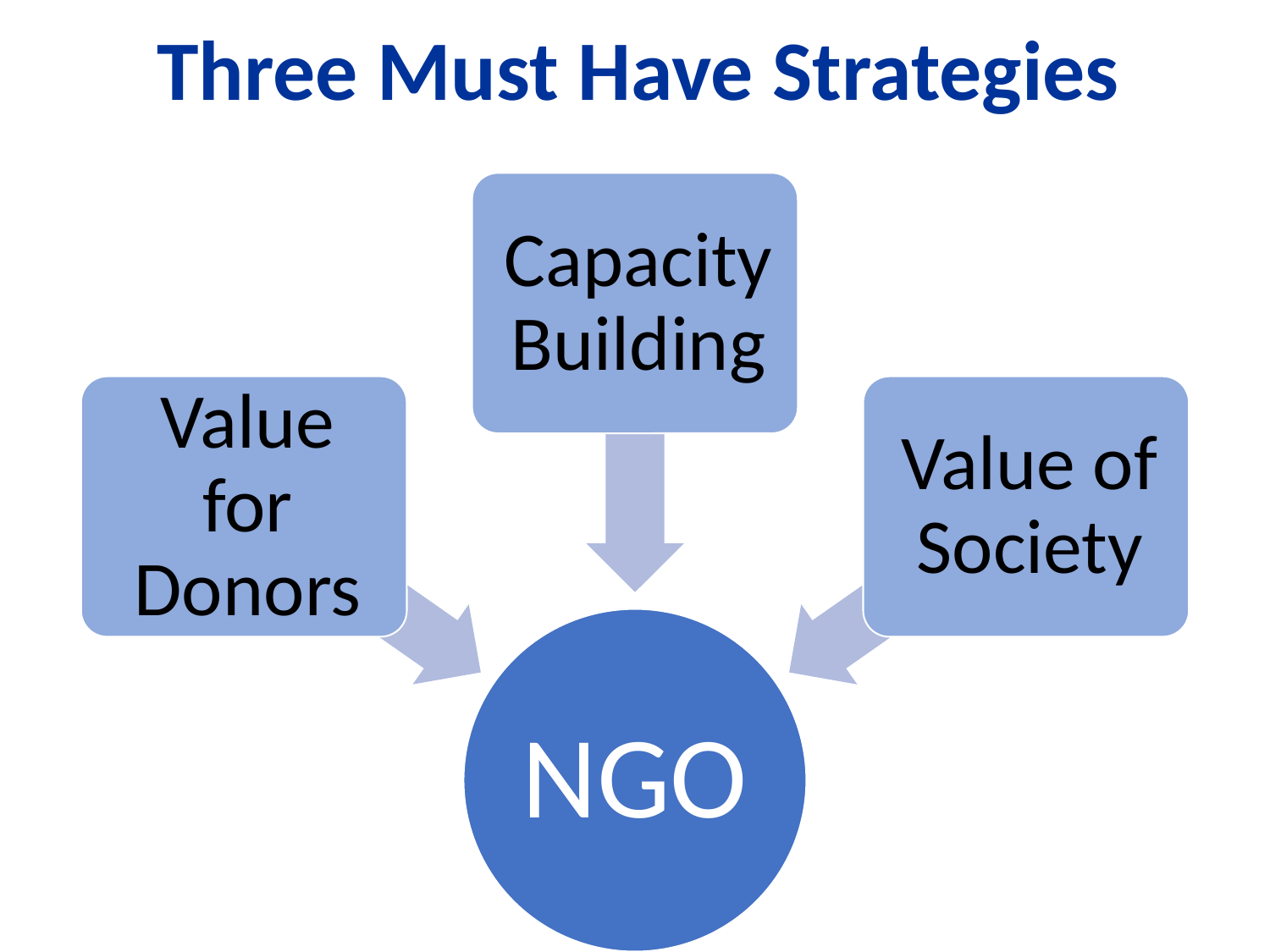

# Three Must Have Strategies
NGO
Value for Donors
Capacity Building
Value of Society